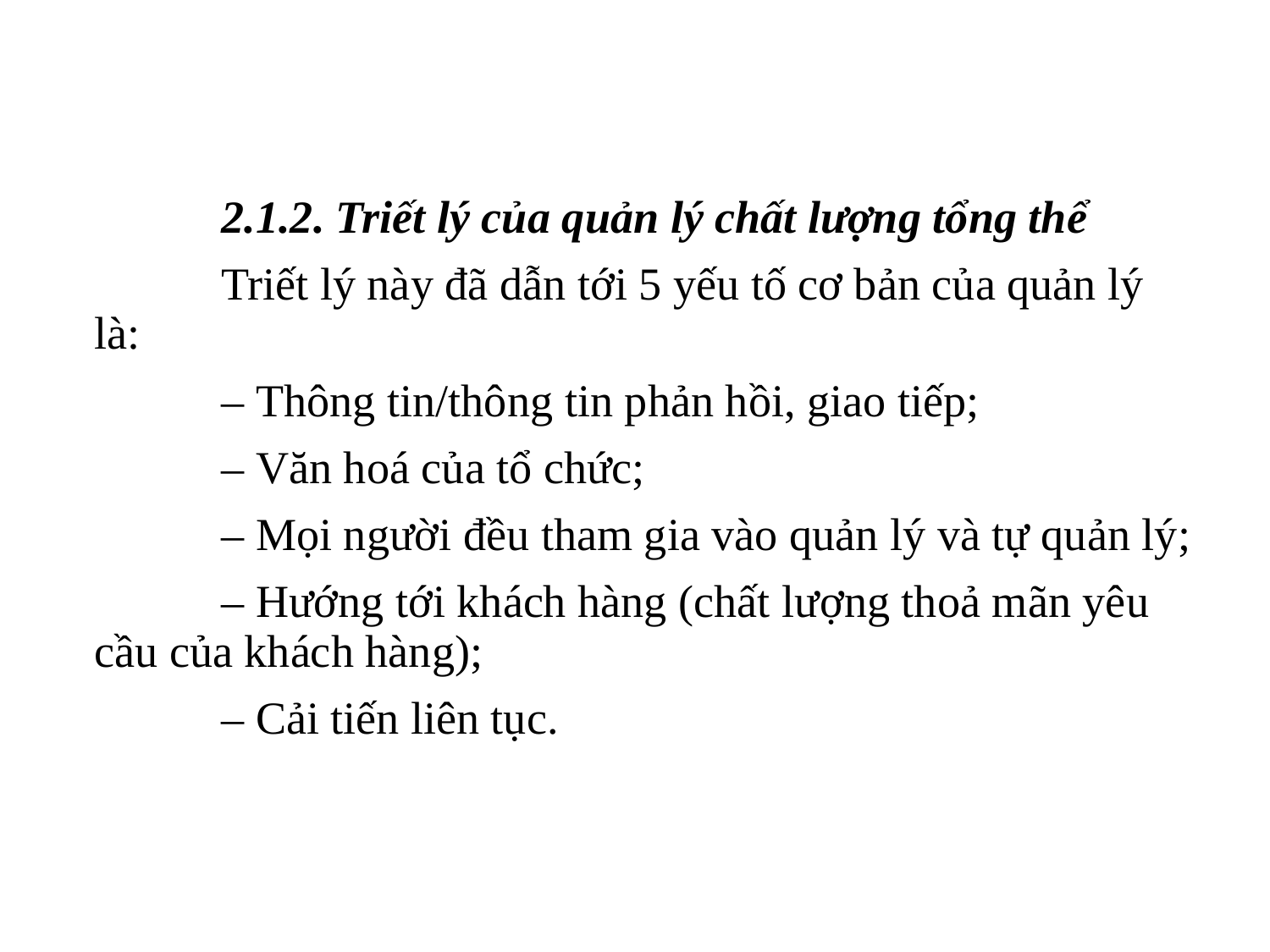

2.1.2. Triết lý của quản lý chất lượng tổng thể
	Triết lý này đã dẫn tới 5 yếu tố cơ bản của quản lý là:
	– Thông tin/thông tin phản hồi, giao tiếp;
	– Văn hoá của tổ chức;
	– Mọi ng­ười đều tham gia vào quản lý và tự quản lý;
	– Hư­ớng tới khách hàng (chất l­ượng thoả mãn yêu cầu của khách hàng);
	– Cải tiến liên tục.